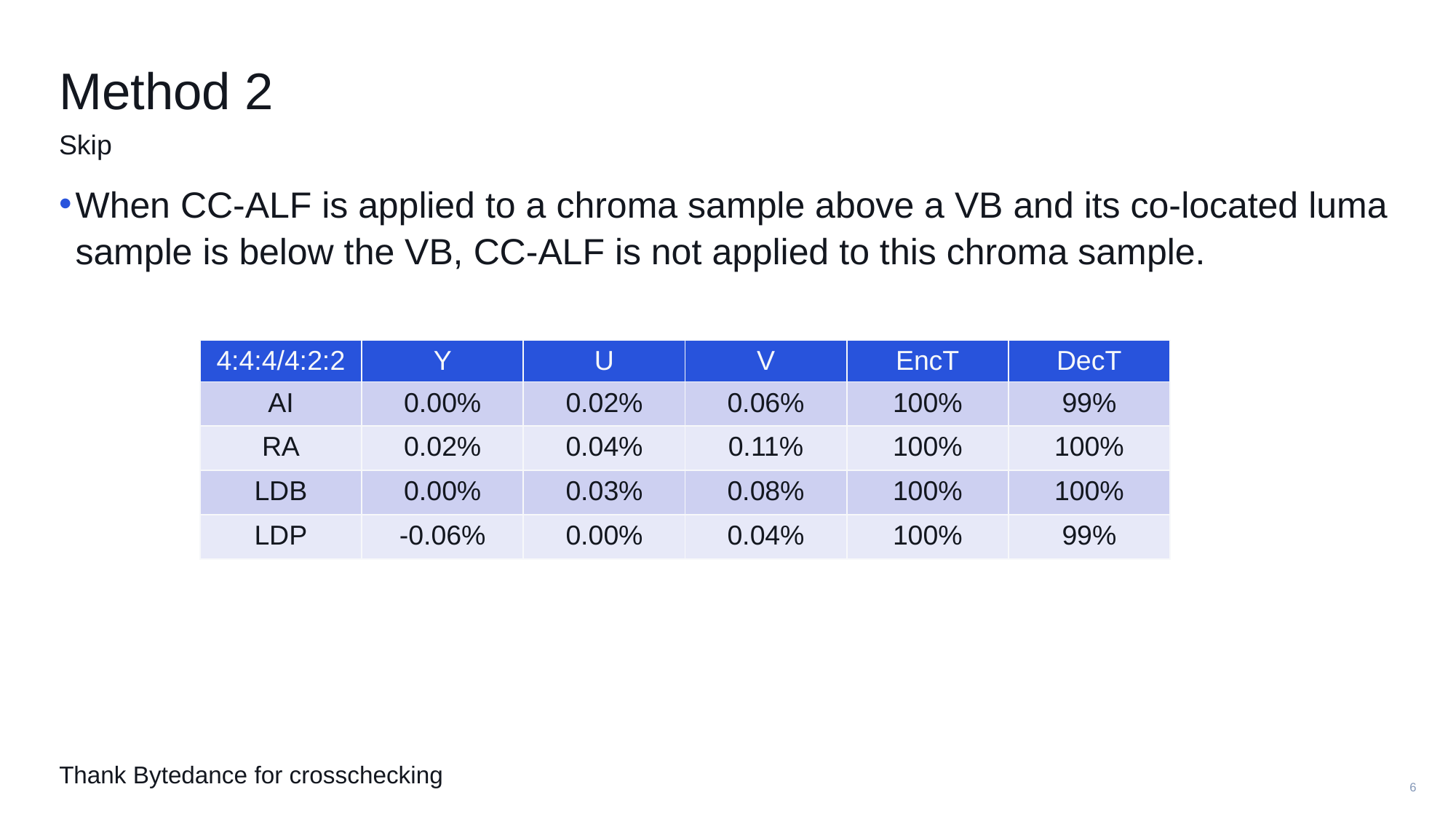

# Method 2
Skip
When CC-ALF is applied to a chroma sample above a VB and its co-located luma sample is below the VB, CC-ALF is not applied to this chroma sample.
| 4:4:4/4:2:2 | Y | U | V | EncT | DecT |
| --- | --- | --- | --- | --- | --- |
| AI | 0.00% | 0.02% | 0.06% | 100% | 99% |
| RA | 0.02% | 0.04% | 0.11% | 100% | 100% |
| LDB | 0.00% | 0.03% | 0.08% | 100% | 100% |
| LDP | -0.06% | 0.00% | 0.04% | 100% | 99% |
Thank Bytedance for crosschecking